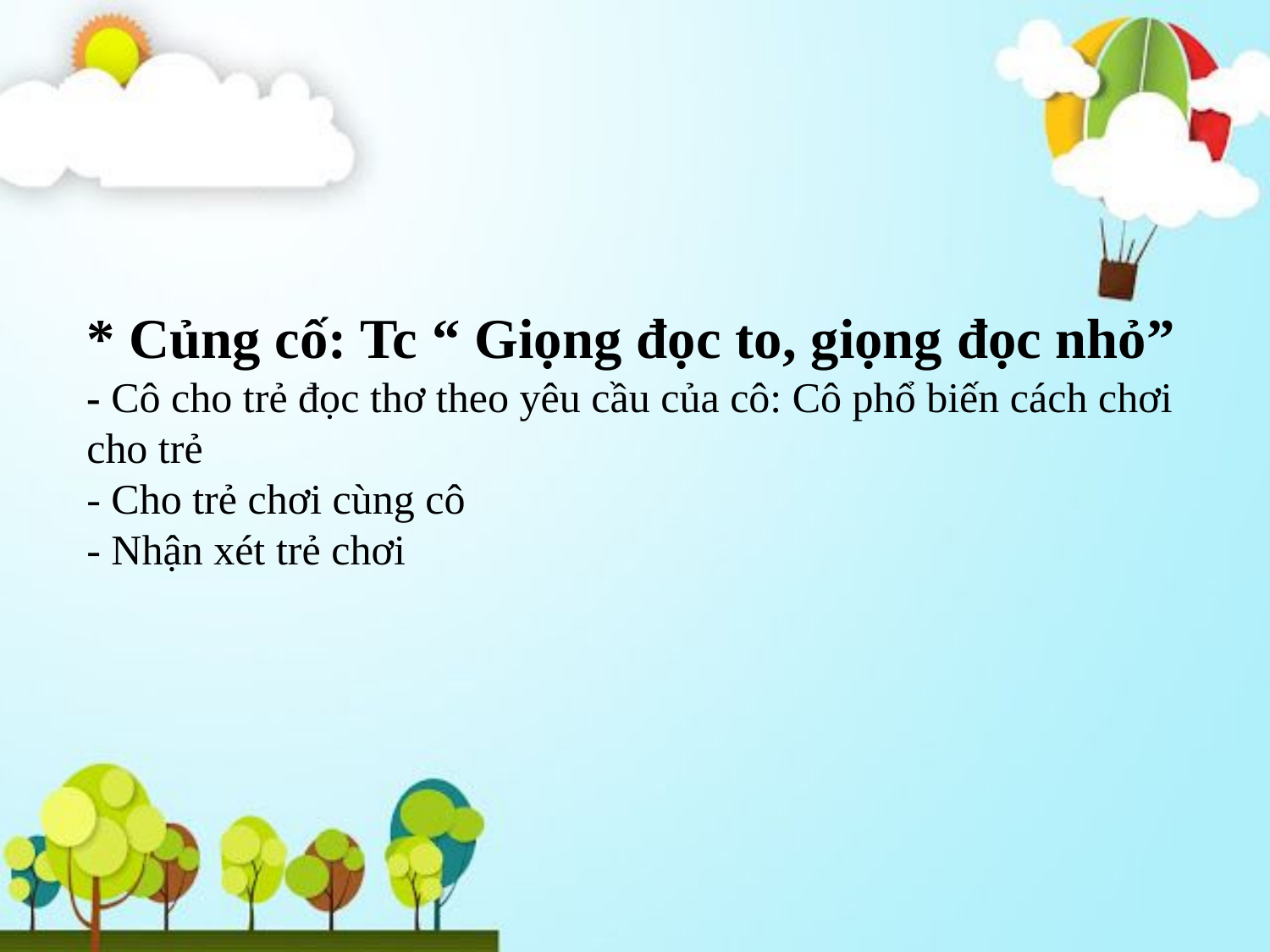

* Củng cố: Tc “ Giọng đọc to, giọng đọc nhỏ”
- Cô cho trẻ đọc thơ theo yêu cầu của cô: Cô phổ biến cách chơi cho trẻ
- Cho trẻ chơi cùng cô
- Nhận xét trẻ chơi